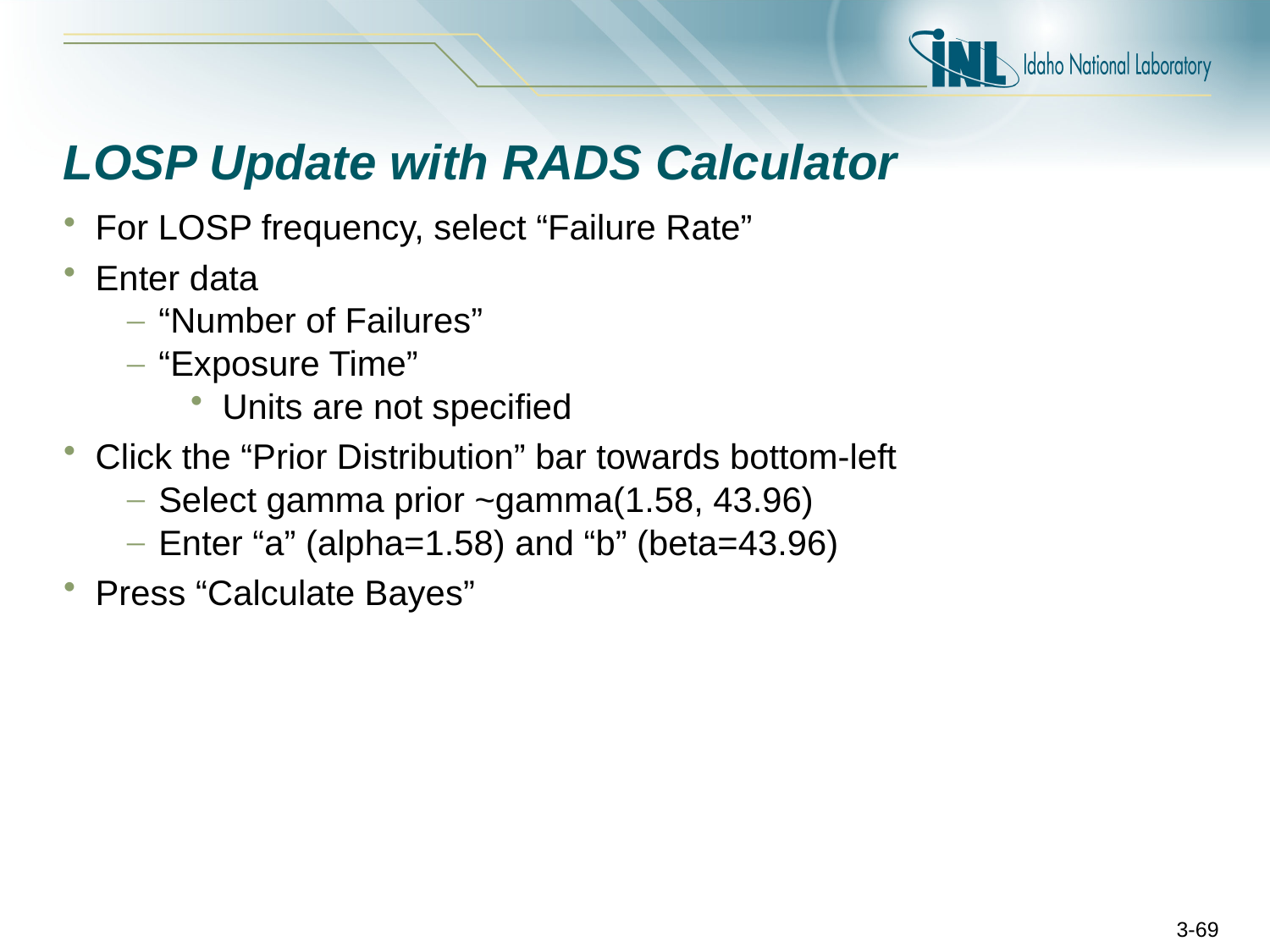

# LOSP Update with RADS Calculator
For LOSP frequency, select “Failure Rate”
Enter data
“Number of Failures”
“Exposure Time”
Units are not specified
Click the “Prior Distribution” bar towards bottom-left
Select gamma prior ~gamma(1.58, 43.96)
Enter “a” (alpha=1.58) and “b” (beta=43.96)
Press “Calculate Bayes”
3-69